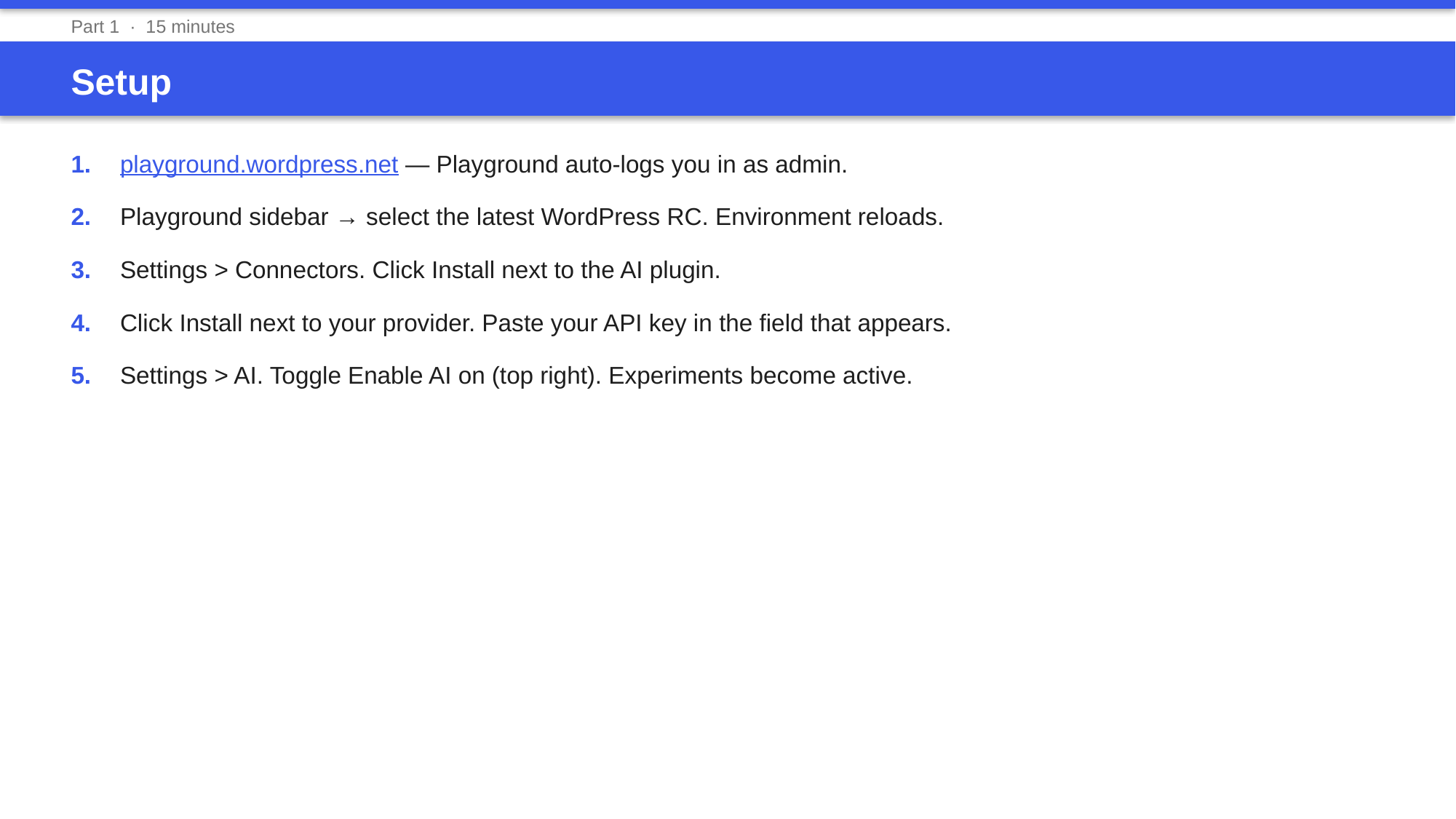

Part 1  ·  15 minutes

Setup
1.	playground.wordpress.net — Playground auto-logs you in as admin.
2.	Playground sidebar → select the latest WordPress RC. Environment reloads.
3.	Settings > Connectors. Click Install next to the AI plugin.
4.	Click Install next to your provider. Paste your API key in the field that appears.
5.	Settings > AI. Toggle Enable AI on (top right). Experiments become active.